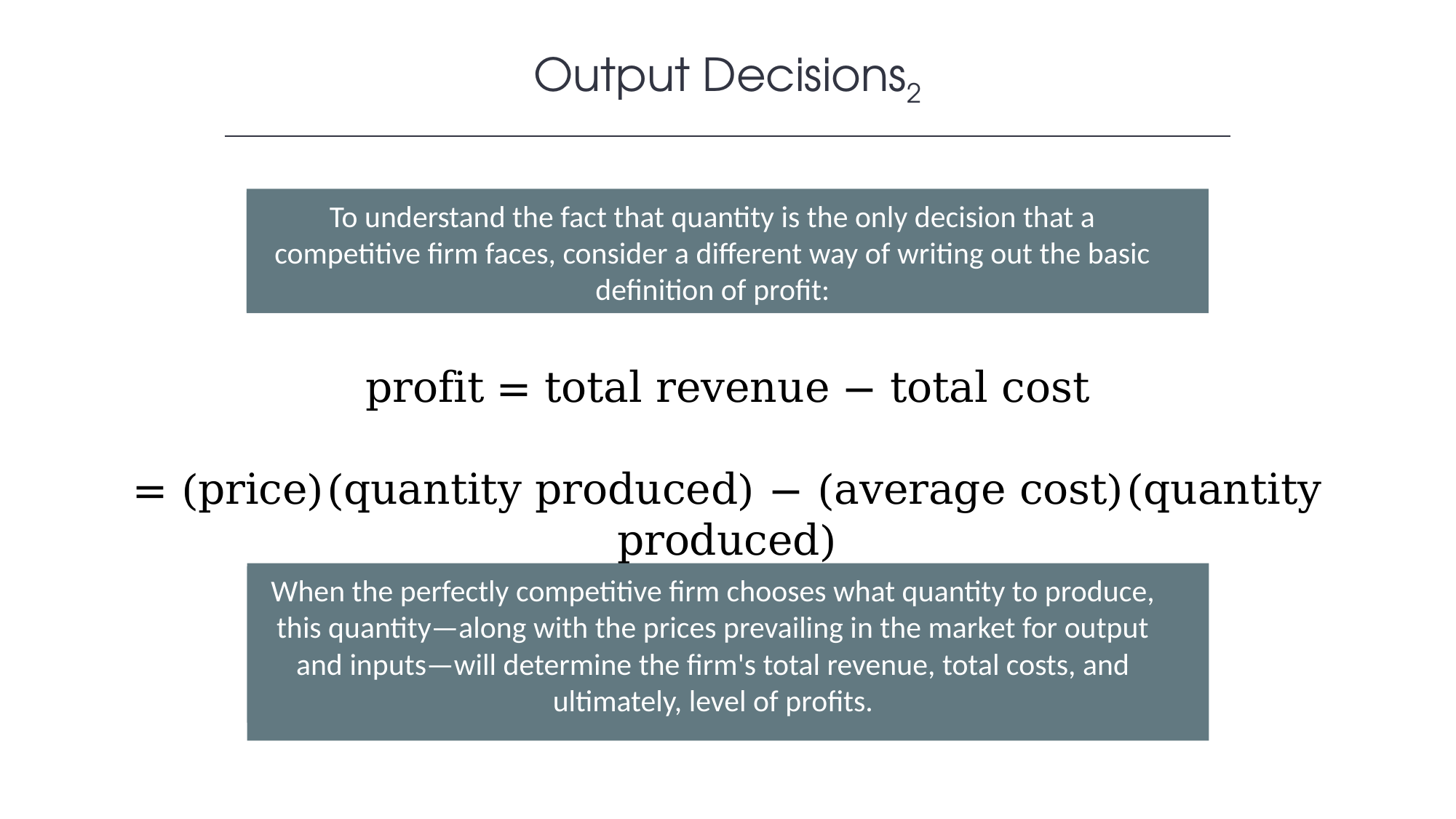

Output Decisions2

To understand the fact that quantity is the only decision that a competitive firm faces, consider a different way of writing out the basic definition of profit:
profit = total revenue − total cost
= (price)(quantity produced) − (average cost)(quantity produced)

When the perfectly competitive firm chooses what quantity to produce, this quantity—along with the prices prevailing in the market for output and inputs—will determine the firm's total revenue, total costs, and ultimately, level of profits.